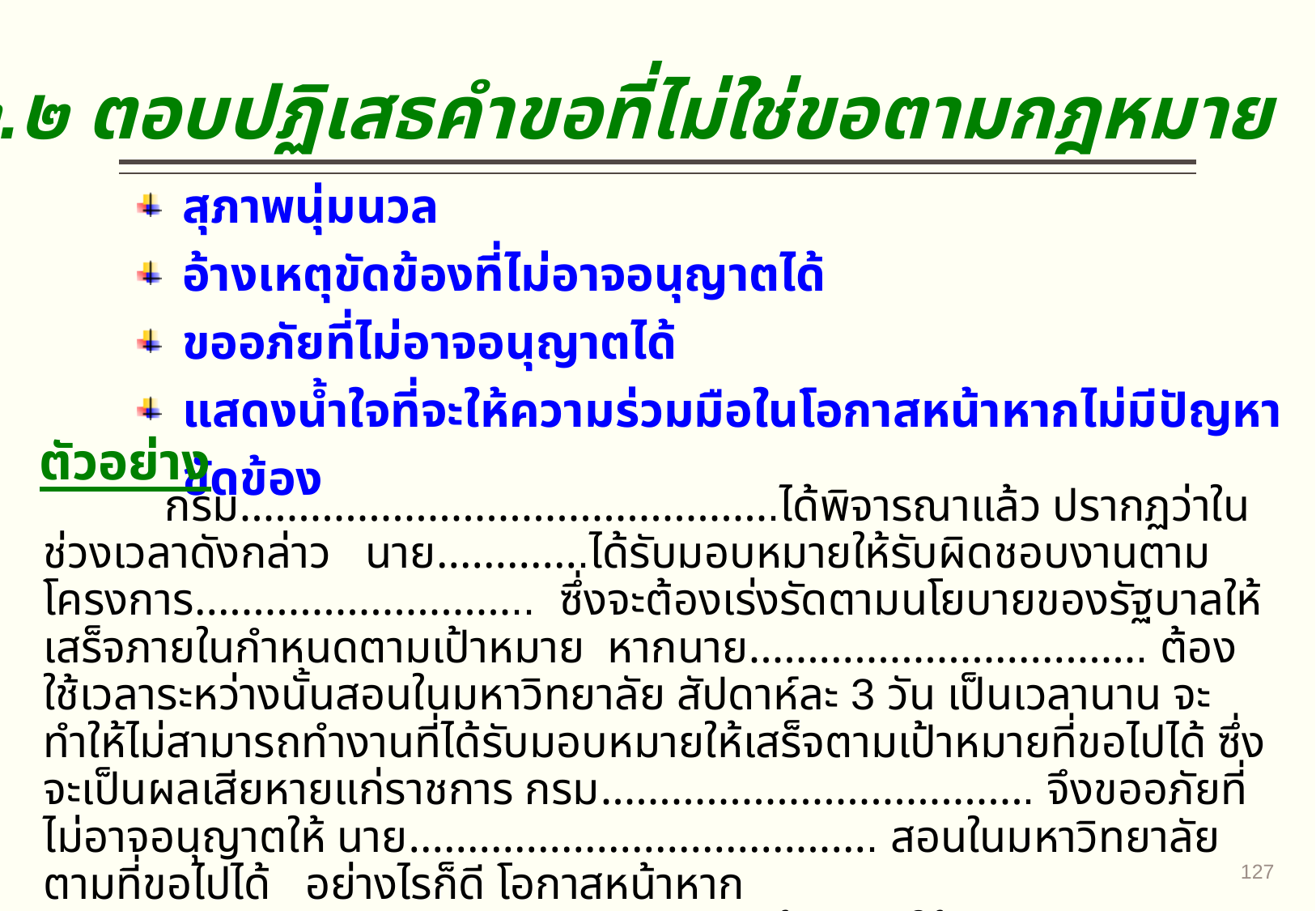

๒.๒ ตอบปฏิเสธคำขอที่ไม่ใช่ขอตามกฎหมาย
สุภาพนุ่มนวล
อ้างเหตุขัดข้องที่ไม่อาจอนุญาตได้
ขออภัยที่ไม่อาจอนุญาตได้
แสดงน้ำใจที่จะให้ความร่วมมือในโอกาสหน้าหากไม่มีปัญหาขัดข้อง
ตัวอย่าง
	กรม……………………………………….ได้พิจารณาแล้ว ปรากฏว่าในช่วงเวลาดังกล่าว   นาย………….ได้รับมอบหมายให้รับผิดชอบงานตามโครงการ………………………..  ซึ่งจะต้องเร่งรัดตามนโยบายของรัฐบาลให้เสร็จภายในกำหนดตามเป้าหมาย  หากนาย……………………………. ต้องใช้เวลาระหว่างนั้นสอนในมหาวิทยาลัย สัปดาห์ละ 3 วัน เป็นเวลานาน จะทำให้ไม่สามารถทำงานที่ได้รับมอบหมายให้เสร็จตามเป้าหมายที่ขอไปได้ ซึ่งจะเป็นผลเสียหายแก่ราชการ กรม………………………………. จึงขออภัยที่ไม่อาจอนุญาตให้ นาย…………………………………. สอนในมหาวิทยาลัย ตามที่ขอไปได้   อย่างไรก็ดี โอกาสหน้าหากมหาวิทยาลัย………………………………….…ต้องการให้นาย…………………………… สอนในมหาวิทยาลัยอีก และไม่มีข้อขัดข้องด้วยเหตุสำคัญใดๆ กรม……………………ก็จะพิจารณาให้
ความร่วมมือแก่มหาวิทยาลัยด้วยความยินดี
127